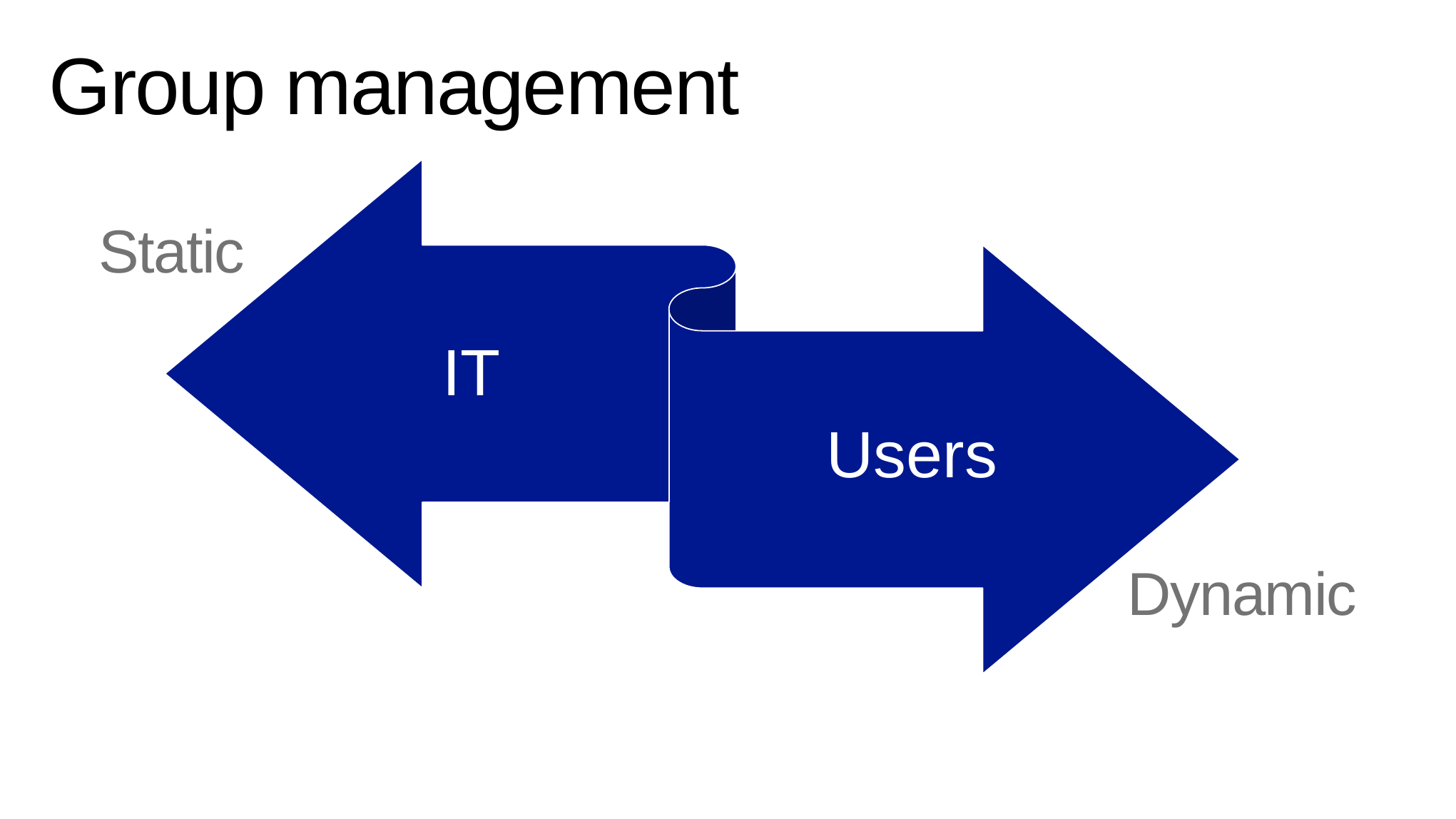

# Group management

IT
Users
Static
Dynamic